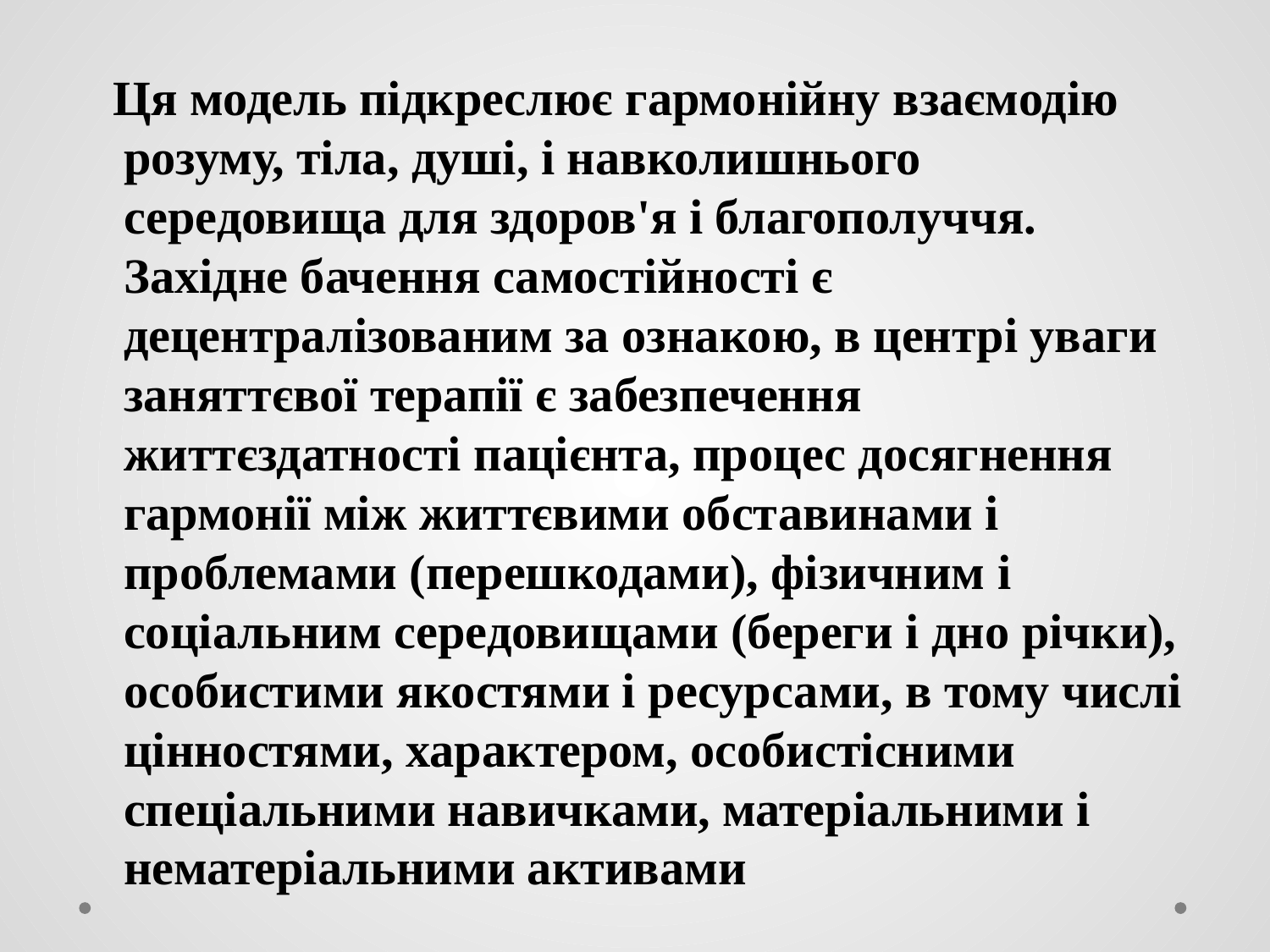

Ця модель підкреслює гармонійну взаємодію розуму, тіла, душі, і навколишнього середовища для здоров'я і благополуччя.  Західне бачення самостійності є децентралізованим за ознакою, в центрі уваги заняттєвої терапії є забезпечення життєздатності пацієнта, процес досягнення гармонії між життєвими обставинами і проблемами (перешкодами), фізичним і соціальним середовищами (береги і дно річки), особистими якостями і ресурсами, в тому числі цінностями, характером, особистісними спеціальними навичками, матеріальними і нематеріальними активами